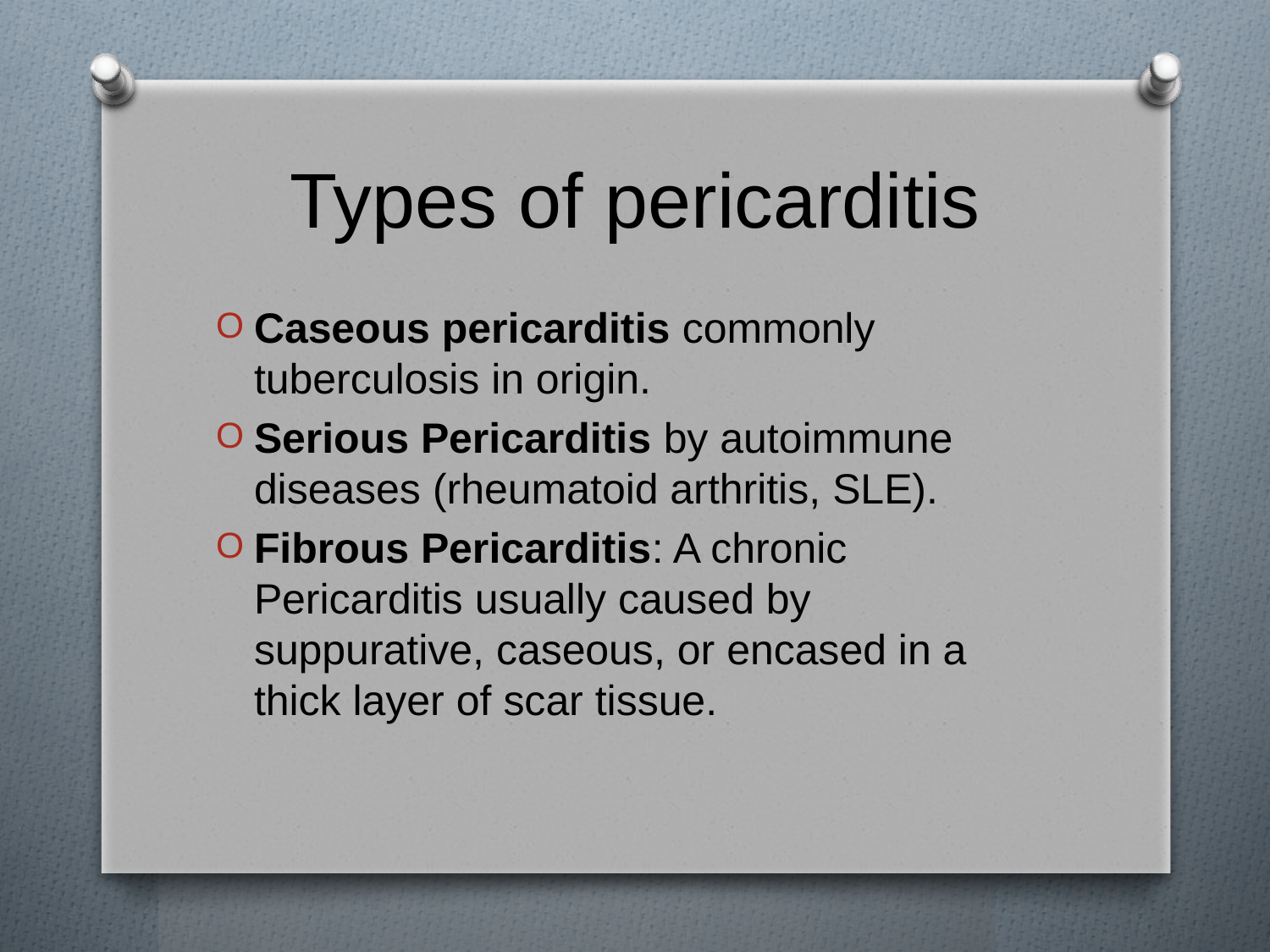

# Types of pericarditis
Caseous pericarditis commonly tuberculosis in origin.
Serious Pericarditis by autoimmune diseases (rheumatoid arthritis, SLE).
Fibrous Pericarditis: A chronic Pericarditis usually caused by suppurative, caseous, or encased in a thick layer of scar tissue.